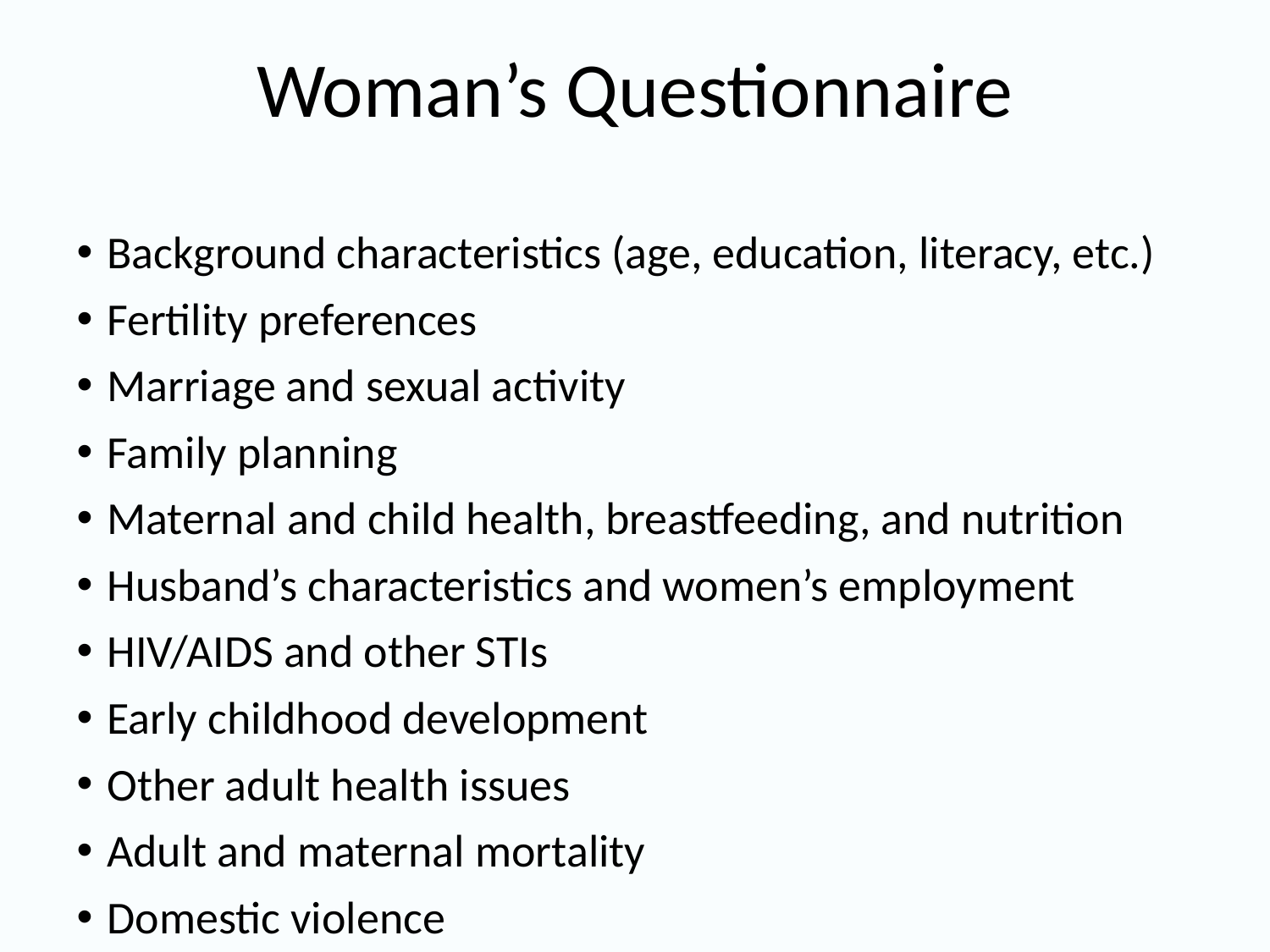

# Woman’s Questionnaire
Background characteristics (age, education, literacy, etc.)
Fertility preferences
Marriage and sexual activity
Family planning
Maternal and child health, breastfeeding, and nutrition
Husband’s characteristics and women’s employment
HIV/AIDS and other STIs
Early childhood development
Other adult health issues
Adult and maternal mortality
Domestic violence